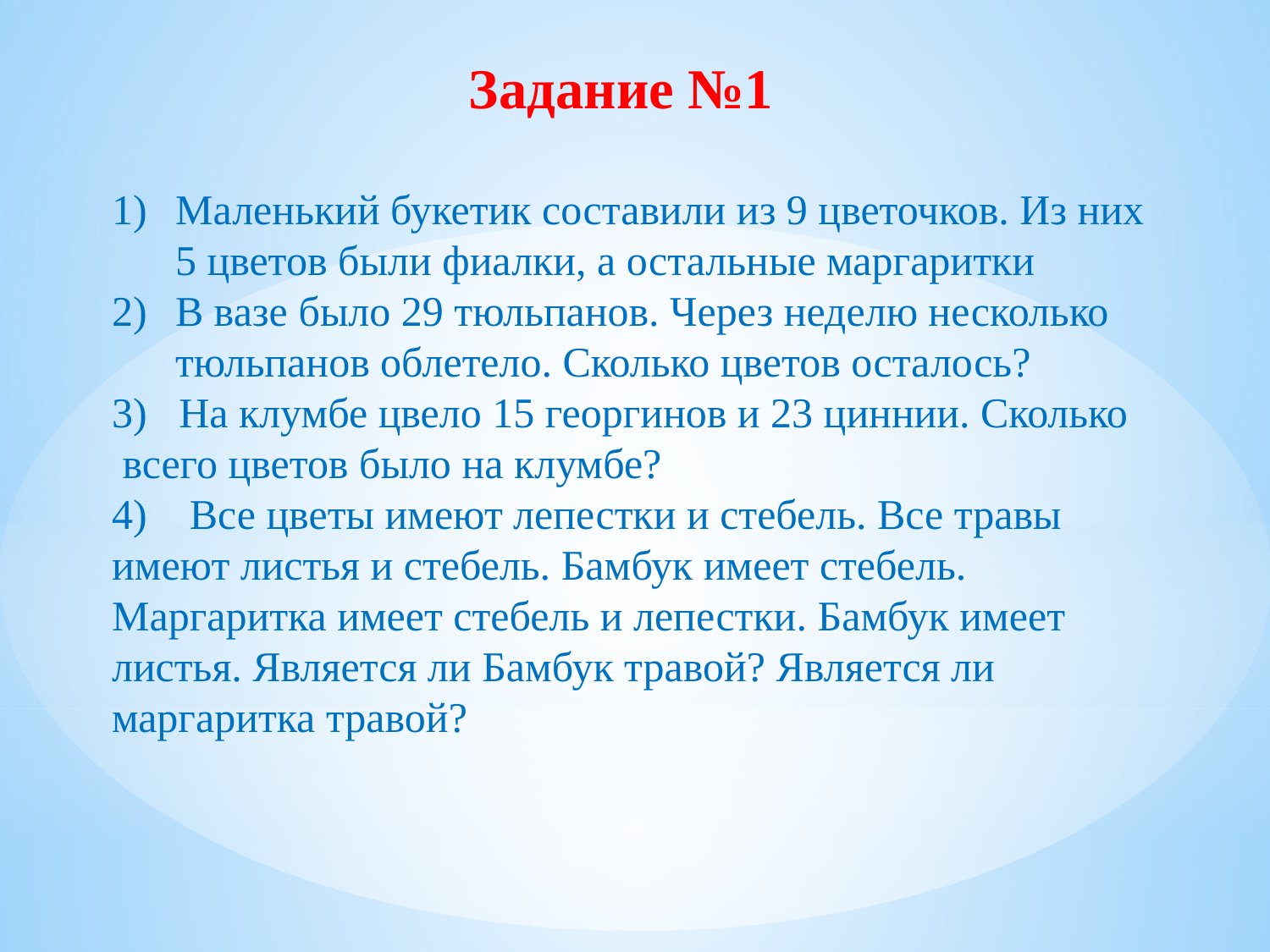

Задание №1
Маленький букетик составили из 9 цветочков. Из них 5 цветов были фиалки, а остальные маргаритки
В вазе было 29 тюльпанов. Через неделю несколько тюльпанов облетело. Сколько цветов осталось?
3)   На клумбе цвело 15 георгинов и 23 циннии. Сколько   всего цветов было на клумбе?
4)    Все цветы имеют лепестки и стебель. Все травы имеют листья и стебель. Бамбук имеет стебель. Маргаритка имеет стебель и лепестки. Бамбук имеет листья. Является ли Бамбук травой? Является ли маргаритка травой?